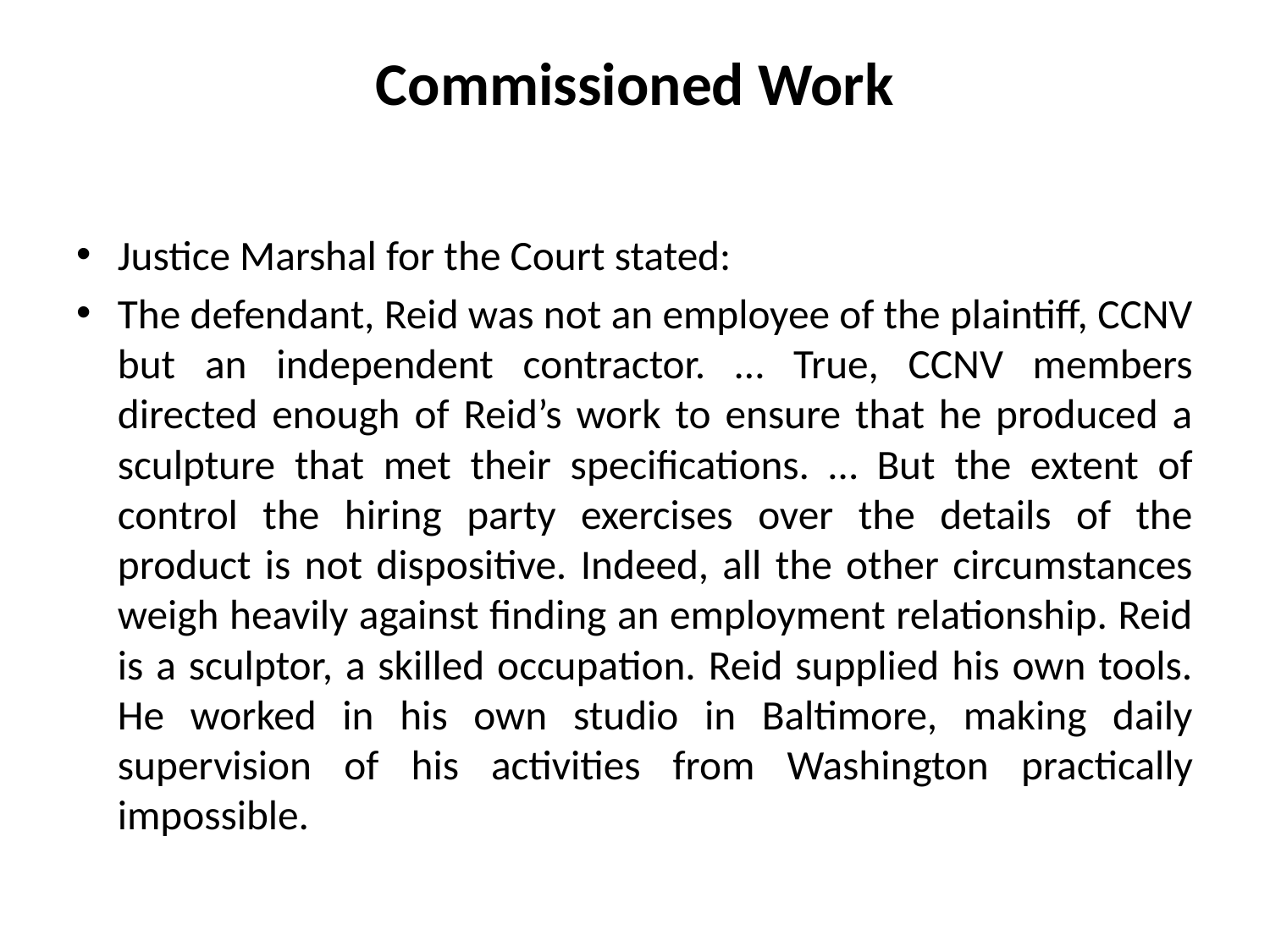

# Commissioned Work
Justice Marshal for the Court stated:
The defendant, Reid was not an employee of the plaintiff, CCNV but an independent contractor. … True, CCNV members directed enough of Reid’s work to ensure that he produced a sculpture that met their specifications. … But the extent of control the hiring party exercises over the details of the product is not dispositive. Indeed, all the other circumstances weigh heavily against finding an employment relationship. Reid is a sculptor, a skilled occupation. Reid supplied his own tools. He worked in his own studio in Baltimore, making daily supervision of his activities from Washington practically impossible.